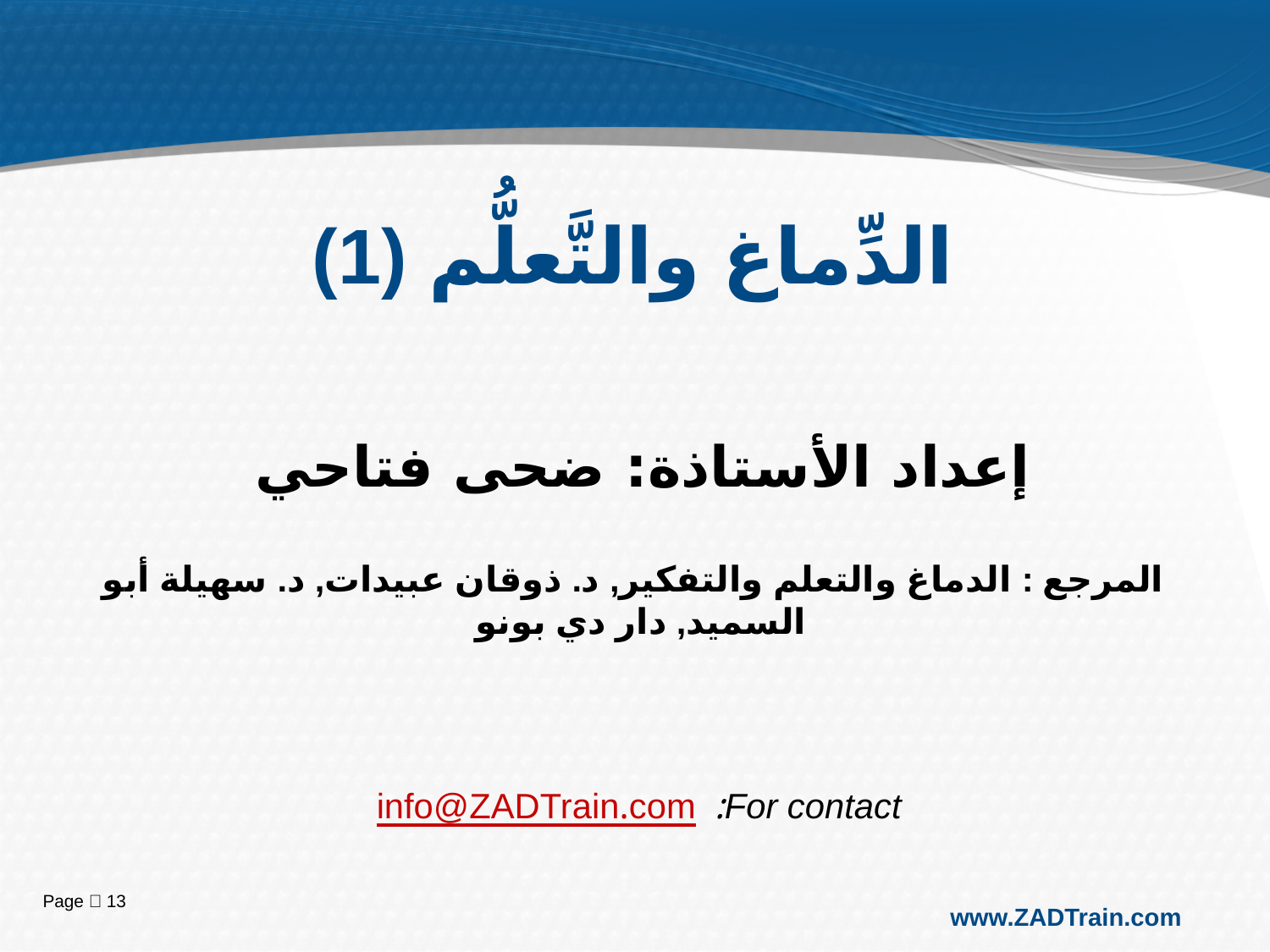

الدِّماغ والتَّعلُّم (1)

المرجع : الدماغ والتعلم والتفكير, د. ذوقان عبيدات, د. سهيلة أبو السميد, دار دي بونو

إعداد الأستاذة: ضحى فتاحي

For contact:  info@ZADTrain.com